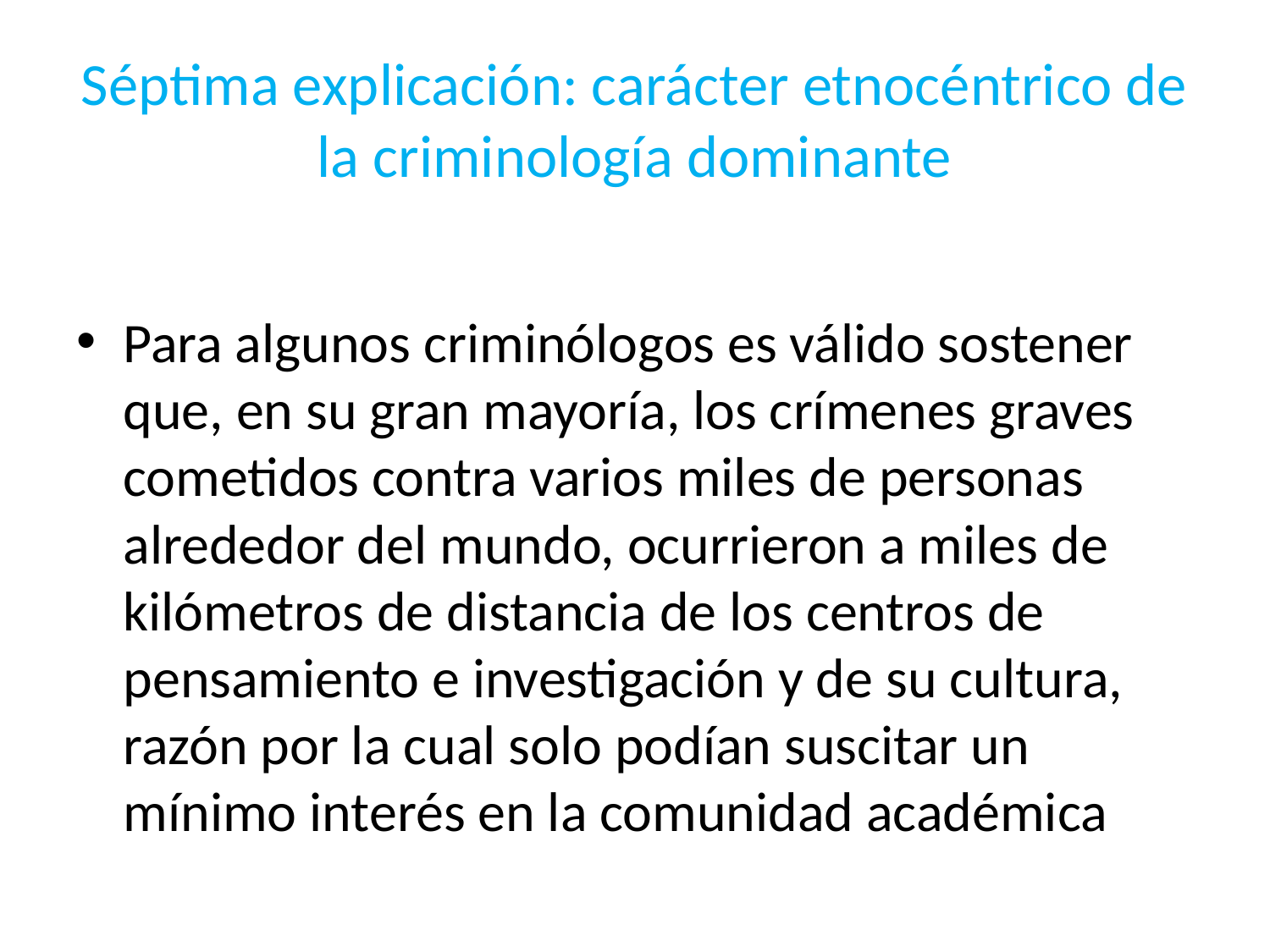

# Séptima explicación: carácter etnocéntrico de la criminología dominante

Para algunos criminólogos es válido sostener que, en su gran mayoría, los crímenes graves cometidos contra varios miles de personas alrededor del mundo, ocurrieron a miles de kilómetros de distancia de los centros de pensamiento e investigación y de su cultura, razón por la cual solo podían suscitar un mínimo interés en la comunidad académica